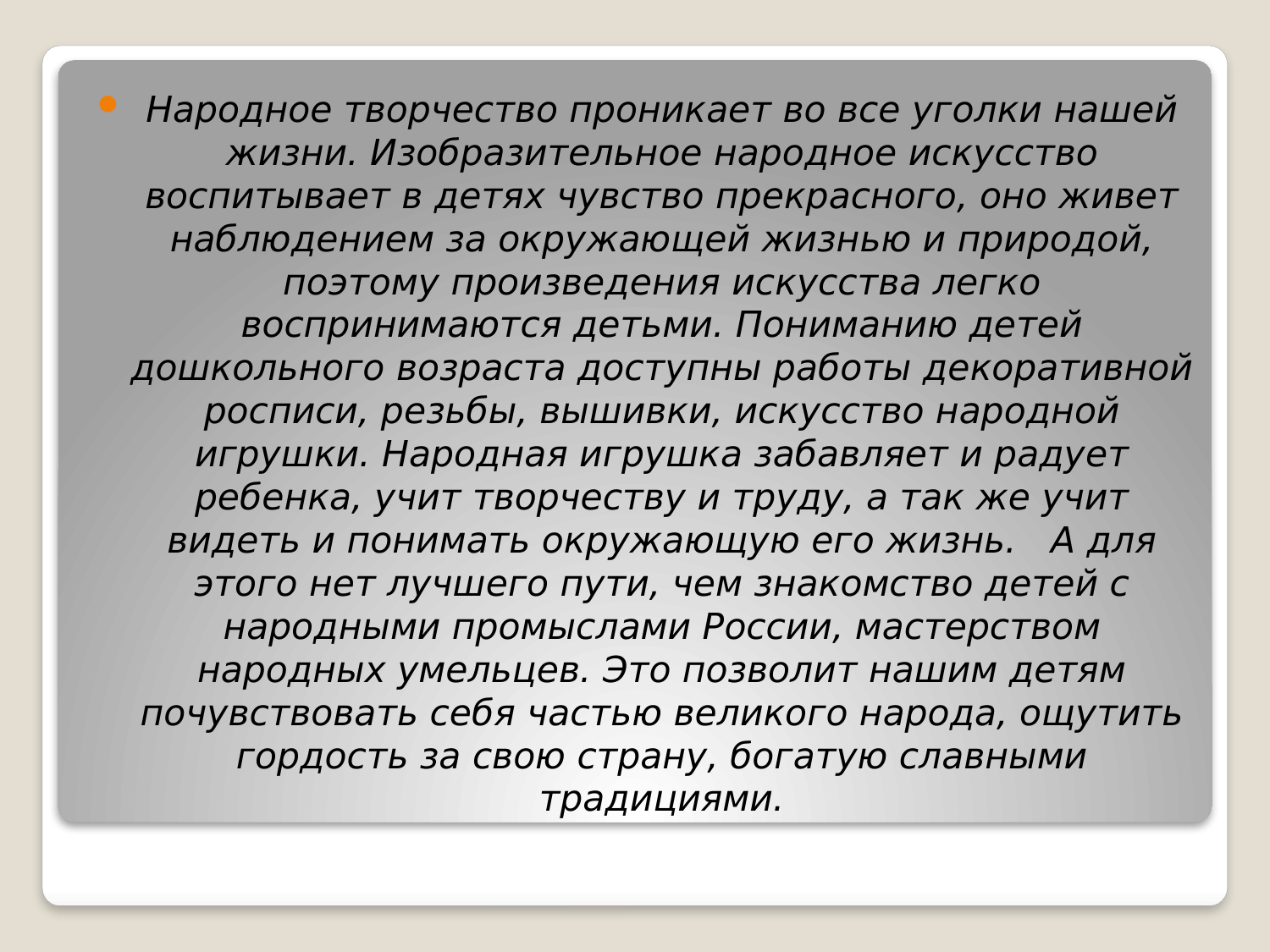

Народное творчество проникает во все уголки нашей жизни. Изобразительное народное искусство воспитывает в детях чувство прекрасного, оно живет наблюдением за окружающей жизнью и природой, поэтому произведения искусства легко воспринимаются детьми. Пониманию детей дошкольного возраста доступны работы декоративной росписи, резьбы, вышивки, искусство народной игрушки. Народная игрушка забавляет и радует ребенка, учит творчеству и труду, а так же учит видеть и понимать окружающую его жизнь.   А для этого нет лучшего пути, чем знакомство детей с народными промыслами России, мастерством народных умельцев. Это позволит нашим детям почувствовать себя частью великого народа, ощутить гордость за свою страну, богатую славными традициями.